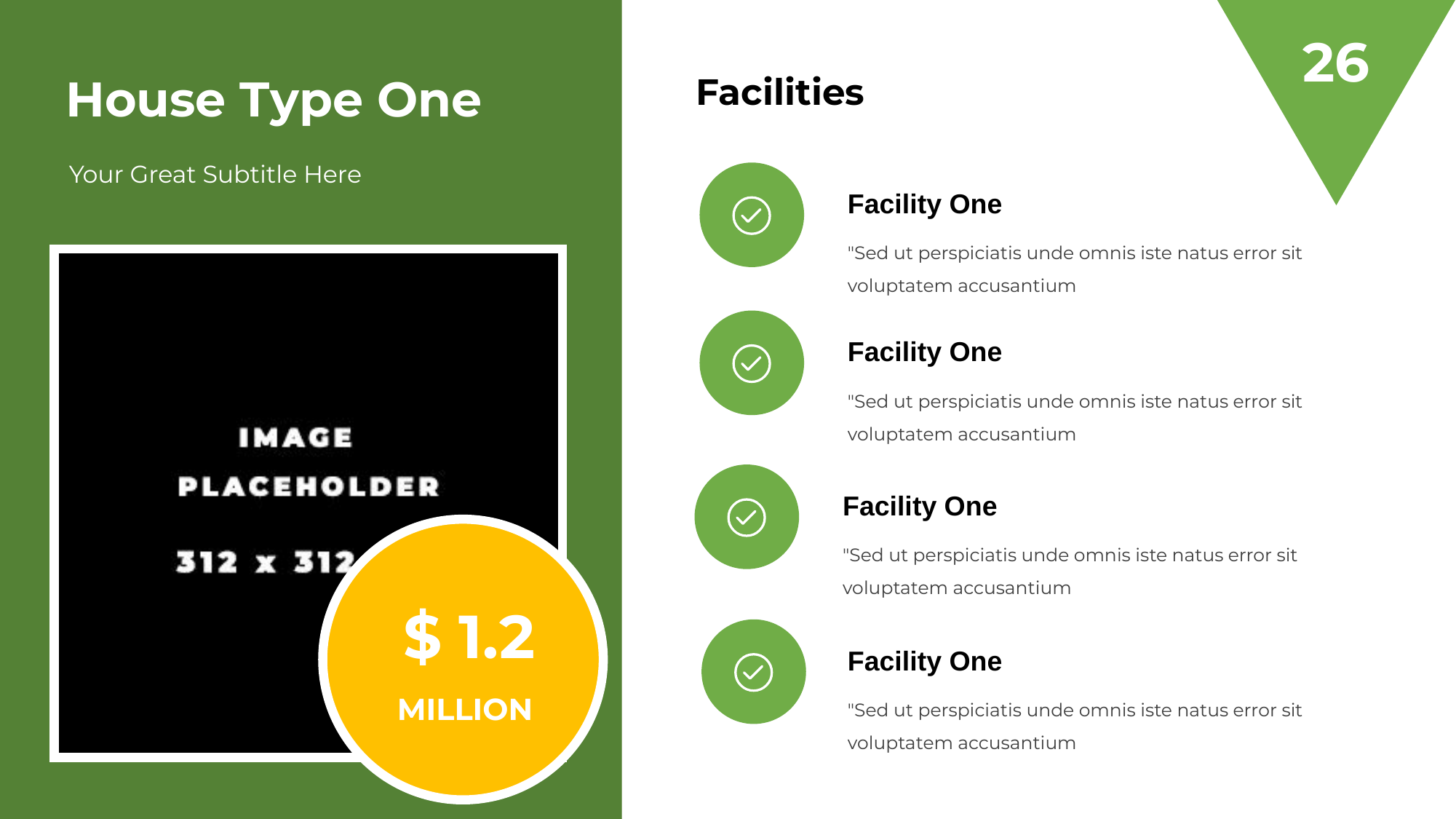

26
House Type One
Facilities
Your Great Subtitle Here

Facility One

"Sed ut perspiciatis unde omnis iste natus error sit voluptatem accusantium

Facility One

"Sed ut perspiciatis unde omnis iste natus error sit voluptatem accusantium

Facility One

"Sed ut perspiciatis unde omnis iste natus error sit voluptatem accusantium
$ 1.2

Facility One

"Sed ut perspiciatis unde omnis iste natus error sit voluptatem accusantium
MILLION